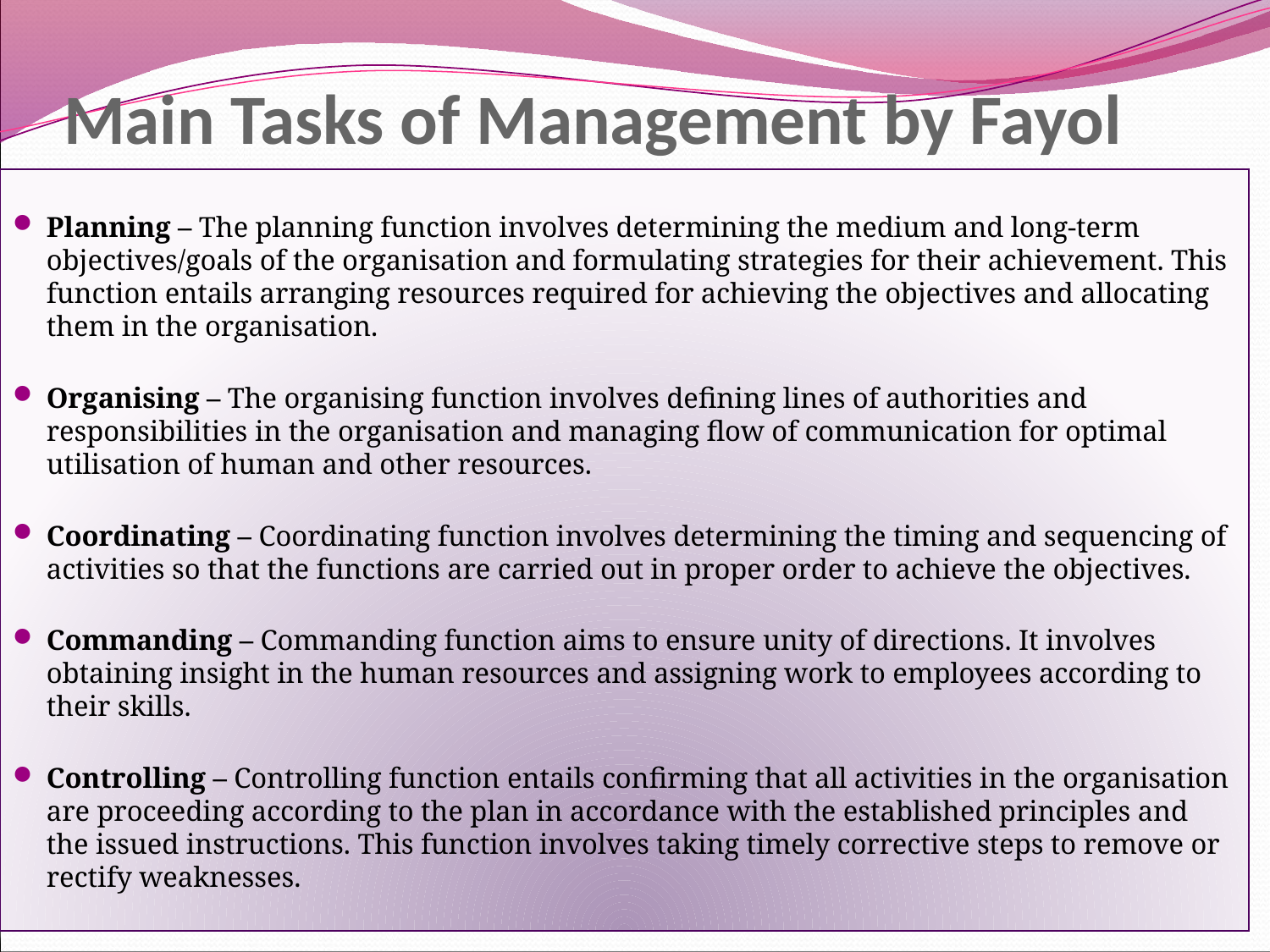

# Main Tasks of Management by Fayol

Planning – The planning function involves determining the medium and long-term objectives/goals of the organisation and formulating strategies for their achievement. This function entails arranging resources required for achieving the objectives and allocating them in the organisation.

Organising – The organising function involves defining lines of authorities and responsibilities in the organisation and managing flow of communication for optimal utilisation of human and other resources.

Coordinating – Coordinating function involves determining the timing and sequencing of activities so that the functions are carried out in proper order to achieve the objectives.

Commanding – Commanding function aims to ensure unity of directions. It involves obtaining insight in the human resources and assigning work to employees according to their skills.

Controlling – Controlling function entails confirming that all activities in the organisation are proceeding according to the plan in accordance with the established principles and the issued instructions. This function involves taking timely corrective steps to remove or rectify weaknesses.